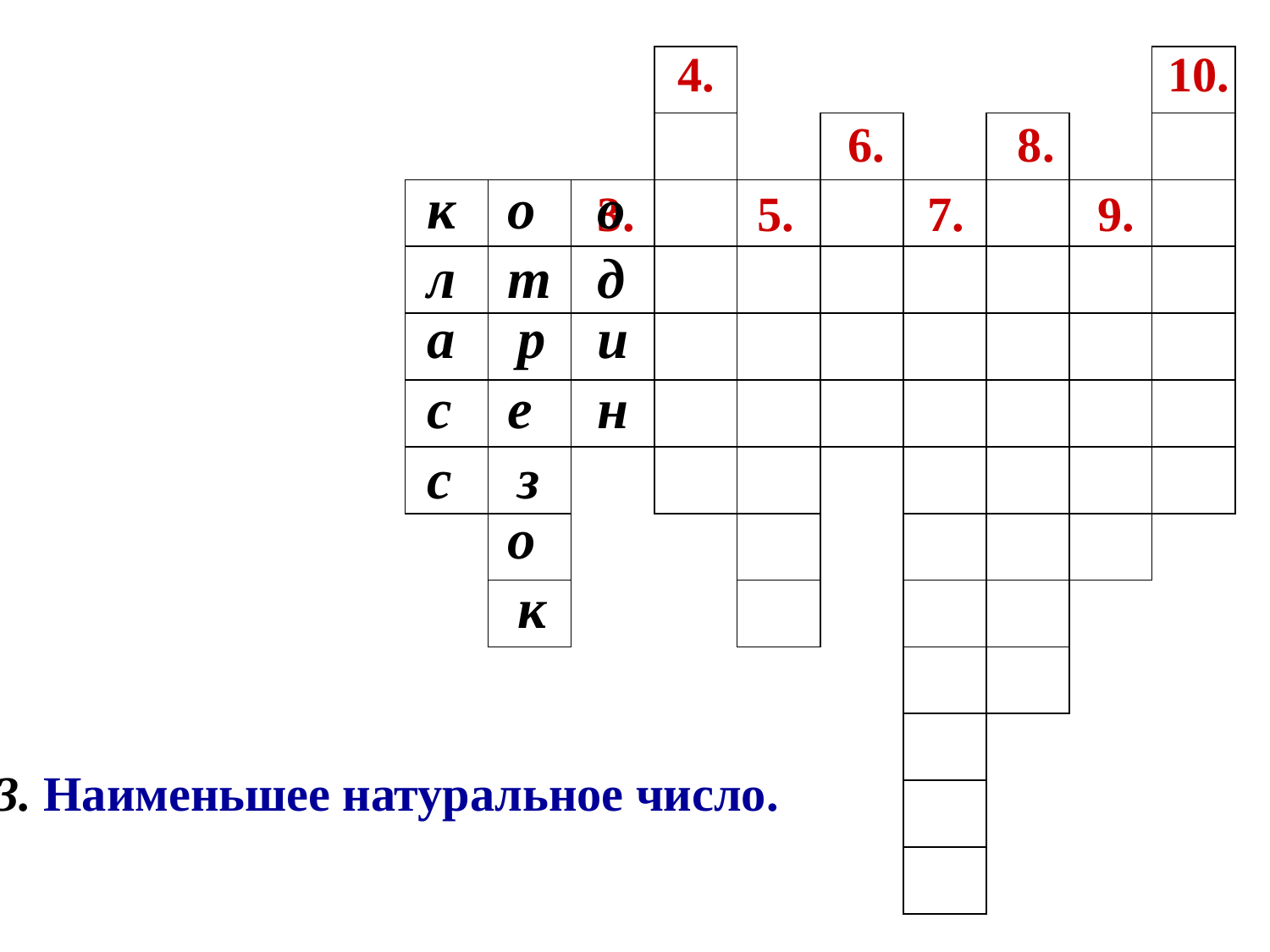

4.
10.
|  |  |  |  |  |  |  |  |  |  |
| --- | --- | --- | --- | --- | --- | --- | --- | --- | --- |
|  |  |  |  |  |  |  |  |  |  |
|  |  |  |  |  |  |  |  |  |  |
|  |  |  |  |  |  |  |  |  |  |
|  |  |  |  |  |  |  |  |  |  |
|  |  |  |  |  |  |  |  |  |  |
|  |  |  |  |  |  |  |  |  |  |
|  |  |  |  |  |  |  |  |  |  |
|  |  |  |  |  |  |  |  |  |  |
|  |  |  |  |  |  |  |  |  |  |
|  |  |  |  |  |  |  |  |  |  |
|  |  |  |  |  |  |  |  |  |  |
|  |  |  |  |  |  |  |  |  |  |
6.
8.
к
о
о
3.
5.
7.
9.
л
т
д
а
р
и
с
е
н
с
з
о
к
3. Наименьшее натуральное число.